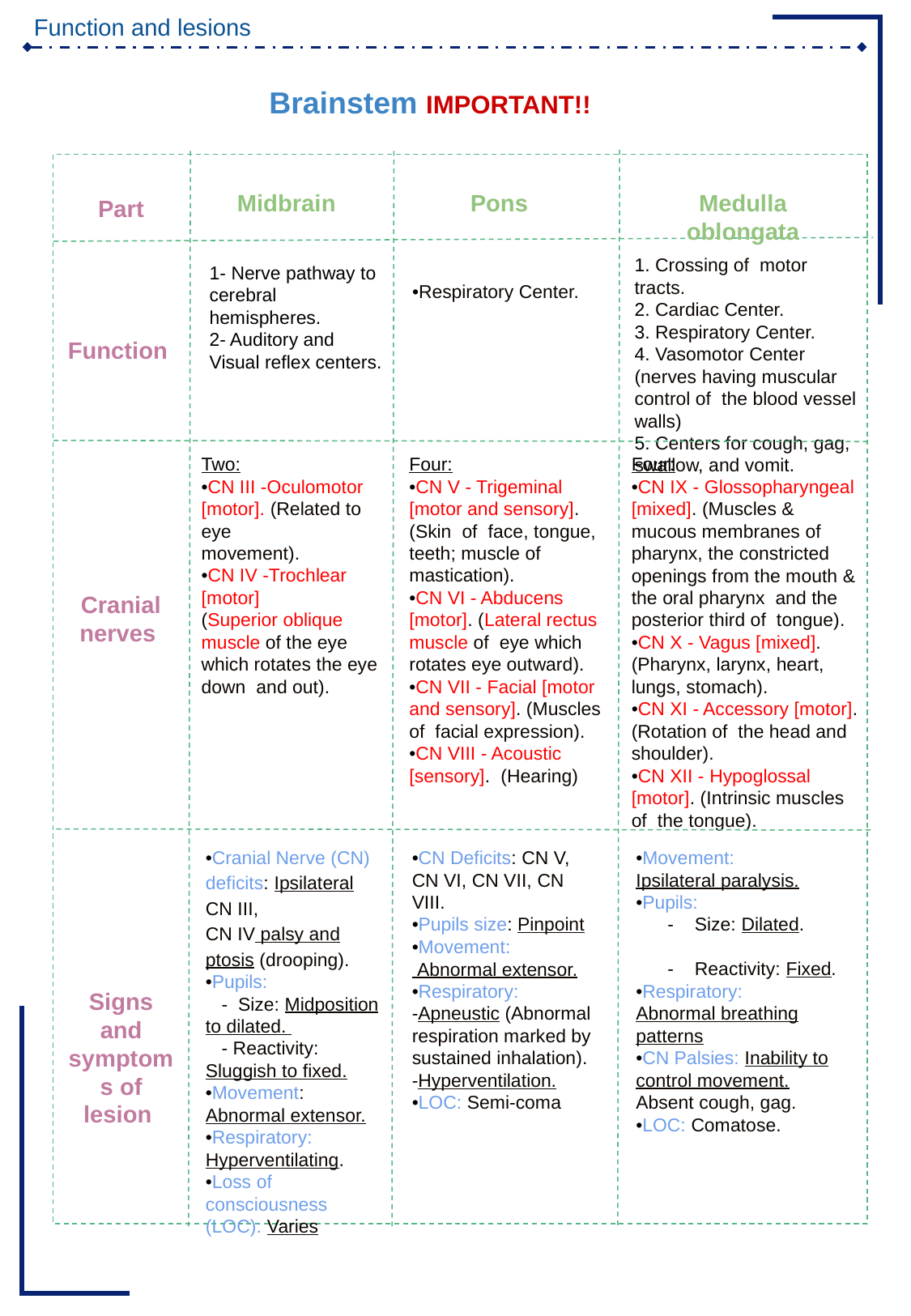

Brainstem IMPORTANT!!

Part

Function

Cranial nerves

Signs and symptoms of lesion

Midbrain
Pons
Medulla oblongata
1. Crossing of  motor tracts.
2. Cardiac Center.
3. Respiratory Center.
4. Vasomotor Center (nerves having muscular control of  the blood vessel walls)
5. Centers for cough, gag, swallow, and vomit.

1- Nerve pathway to cerebral hemispheres.
2- Auditory and Visual reflex centers.
•Respiratory Center.

Two:
•CN III -Oculomotor [motor]. (Related to eye
movement).
•CN IV -Trochlear [motor]
(Superior oblique  muscle of the eye which rotates the eye down  and out).

Four:
•CN V - Trigeminal [motor and sensory]. (Skin  of  face, tongue, teeth; muscle of  mastication).
•CN VI - Abducens [motor]. (Lateral rectus  muscle of  eye which rotates eye outward).
•CN VII - Facial [motor and sensory]. (Muscles
of  facial expression).
•CN VIII - Acoustic [sensory].  (Hearing)

Four:
•CN IX - Glossopharyngeal [mixed]. (Muscles &  mucous membranes of  pharynx, the constricted  openings from the mouth & the oral pharynx  and the posterior third of  tongue).
•CN X - Vagus [mixed]. (Pharynx, larynx, heart, lungs, stomach).
•CN XI - Accessory [motor]. (Rotation of  the head and shoulder).
•CN XII - Hypoglossal [motor]. (Intrinsic muscles of  the tongue).

•Cranial Nerve (CN) deficits: Ipsilateral CN III,
CN IV palsy and ptosis (drooping).
•Pupils:
   -  Size: Midposition to dilated.
   - Reactivity: Sluggish to fixed.
•Movement: Abnormal extensor.
•Respiratory: Hyperventilating.
•Loss of  consciousness (LOC): Varies

•CN Deficits: CN V, CN VI, CN VII, CN VIII.
•Pupils size: Pinpoint
•Movement:
 Abnormal extensor.
•Respiratory:
-Apneustic (Abnormal respiration marked by
sustained inhalation).
-Hyperventilation.
•LOC: Semi-coma

•Movement:
Ipsilateral paralysis.
•Pupils:
      -    Size: Dilated.
      -    Reactivity: Fixed.
•Respiratory:
Abnormal breathing patterns
•CN Palsies: Inability to control movement.  Absent cough, gag.
•LOC: Comatose.